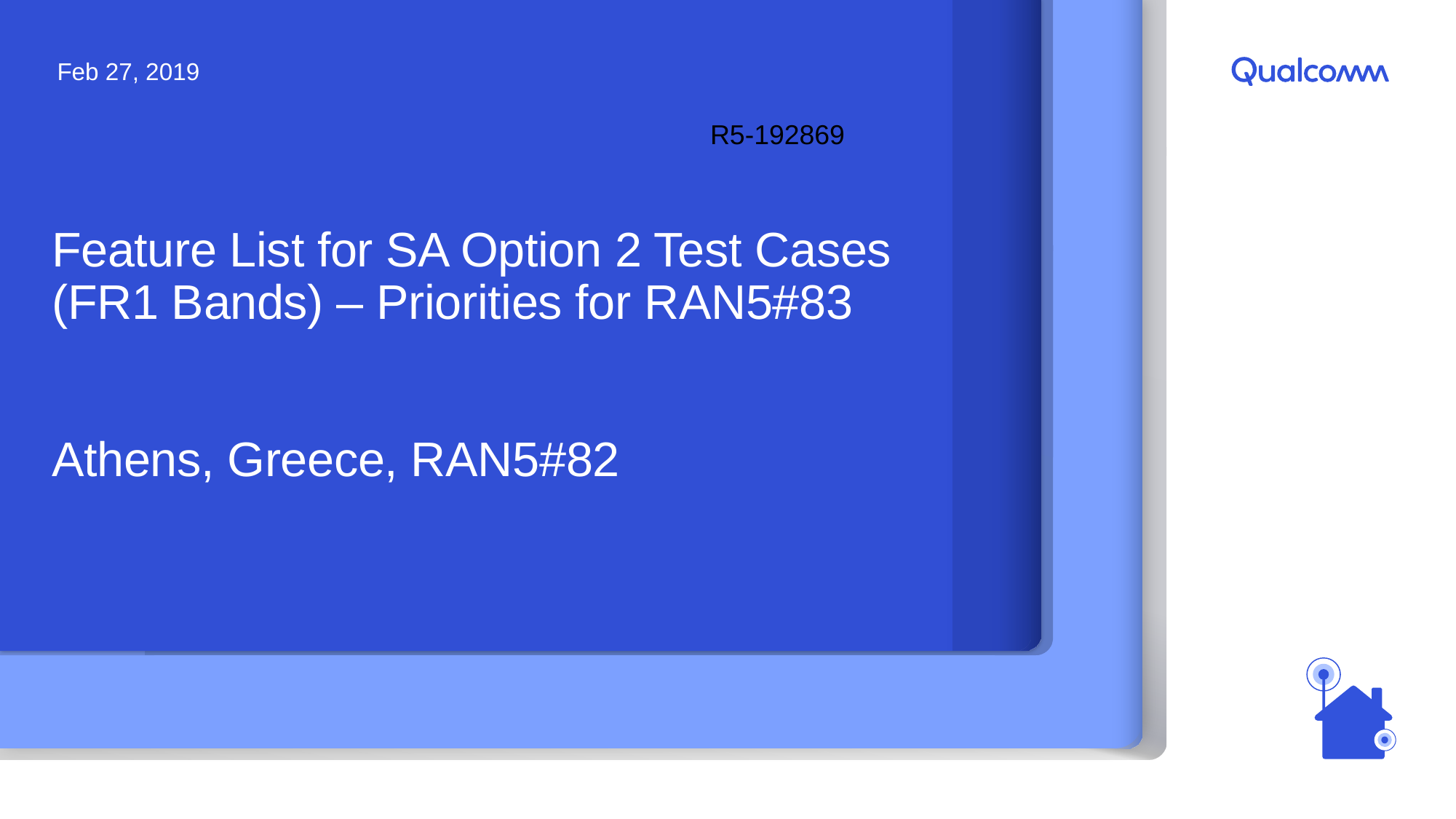

Feb 27, 2019
R5-192869
# Feature List for SA Option 2 Test Cases (FR1 Bands) – Priorities for RAN5#83 Athens, Greece, RAN5#82